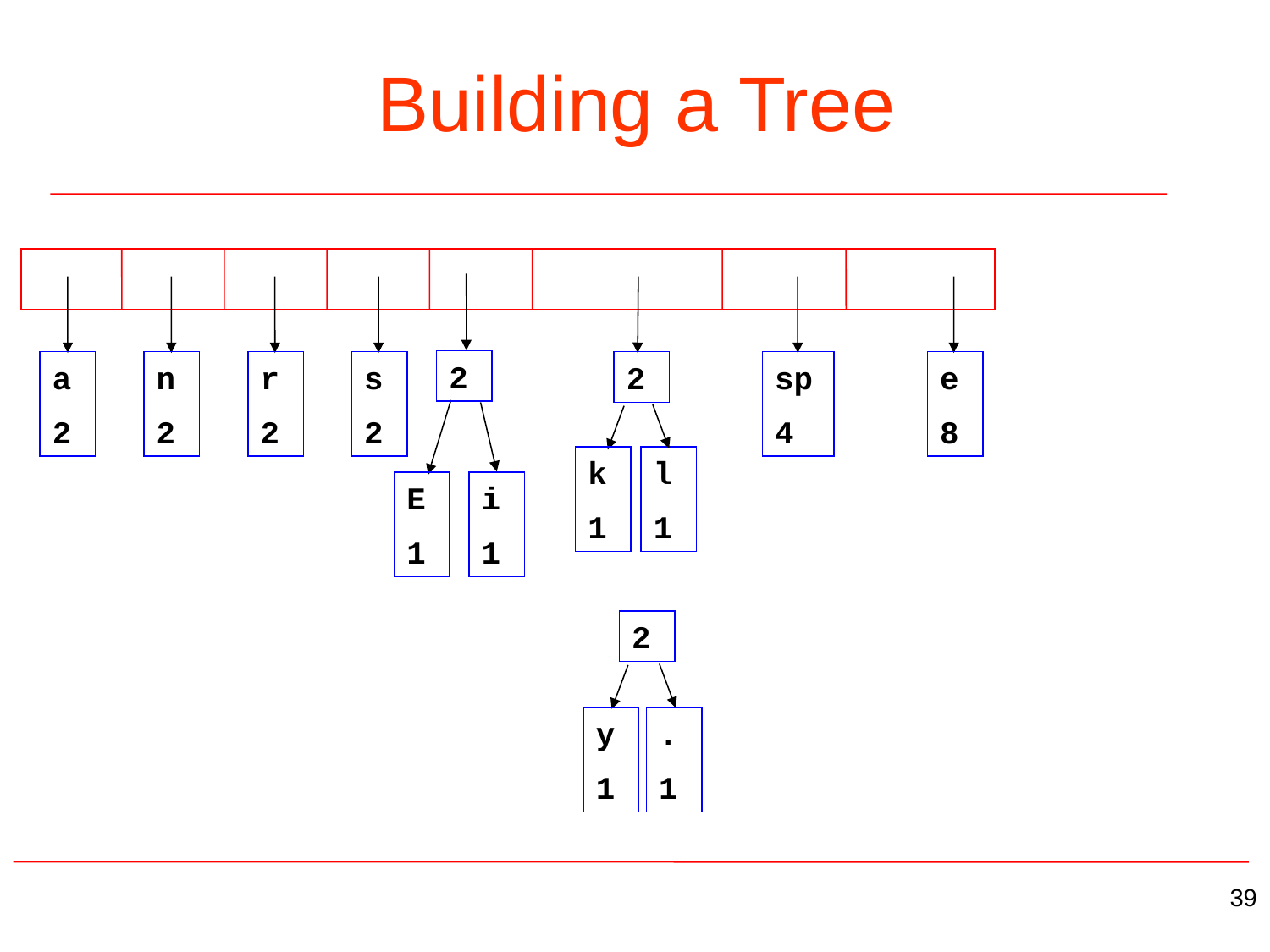

# Building a Tree

2
a
2
n
2
r
2
s
2
2
sp
4
e
8

k
1
l
1
E
1
i
1
2

y
1
.
1
39